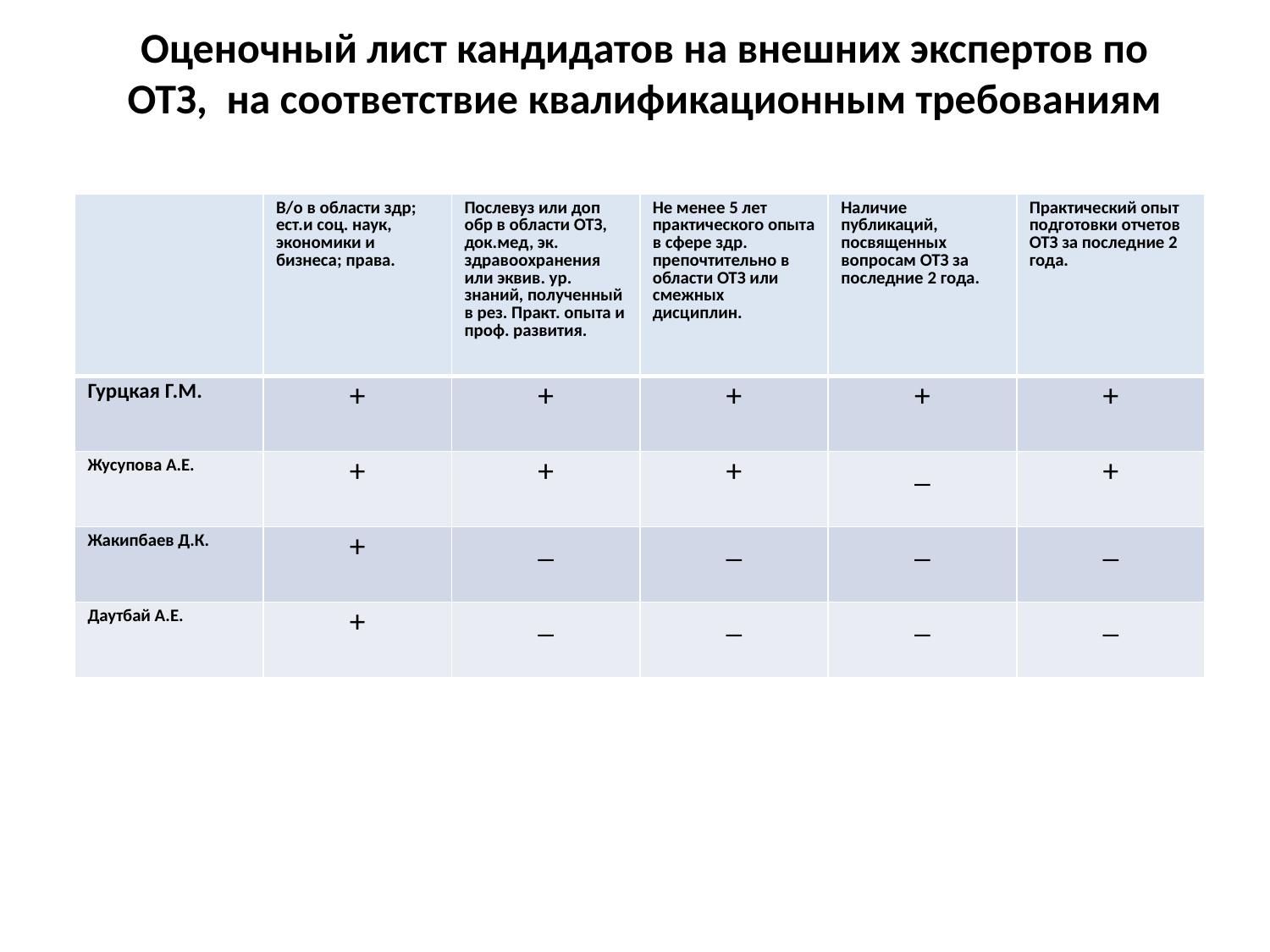

# Оценочный лист кандидатов на внешних экспертов по ОТЗ,  на соответствие квалификационным требованиям
|  | В/о в области здр; ест.и соц. наук, экономики и бизнеса; права. | Послевуз или доп обр в области ОТЗ, док.мед, эк. здравоохранения или эквив. ур. знаний, полученный в рез. Практ. опыта и проф. развития. | Не менее 5 лет практического опыта в сфере здр. препочтительно в области ОТЗ или смежных дисциплин. | Наличие публикаций, посвященных вопросам ОТЗ за последние 2 года. | Практический опыт подготовки отчетов ОТЗ за последние 2 года. |
| --- | --- | --- | --- | --- | --- |
| Гурцкая Г.М. | + | + | + | + | + |
| Жусупова А.Е. | + | + | + | \_ | + |
| Жакипбаев Д.К. | + | \_ | \_ | \_ | \_ |
| Даутбай А.Е. | + | \_ | \_ | \_ | \_ |